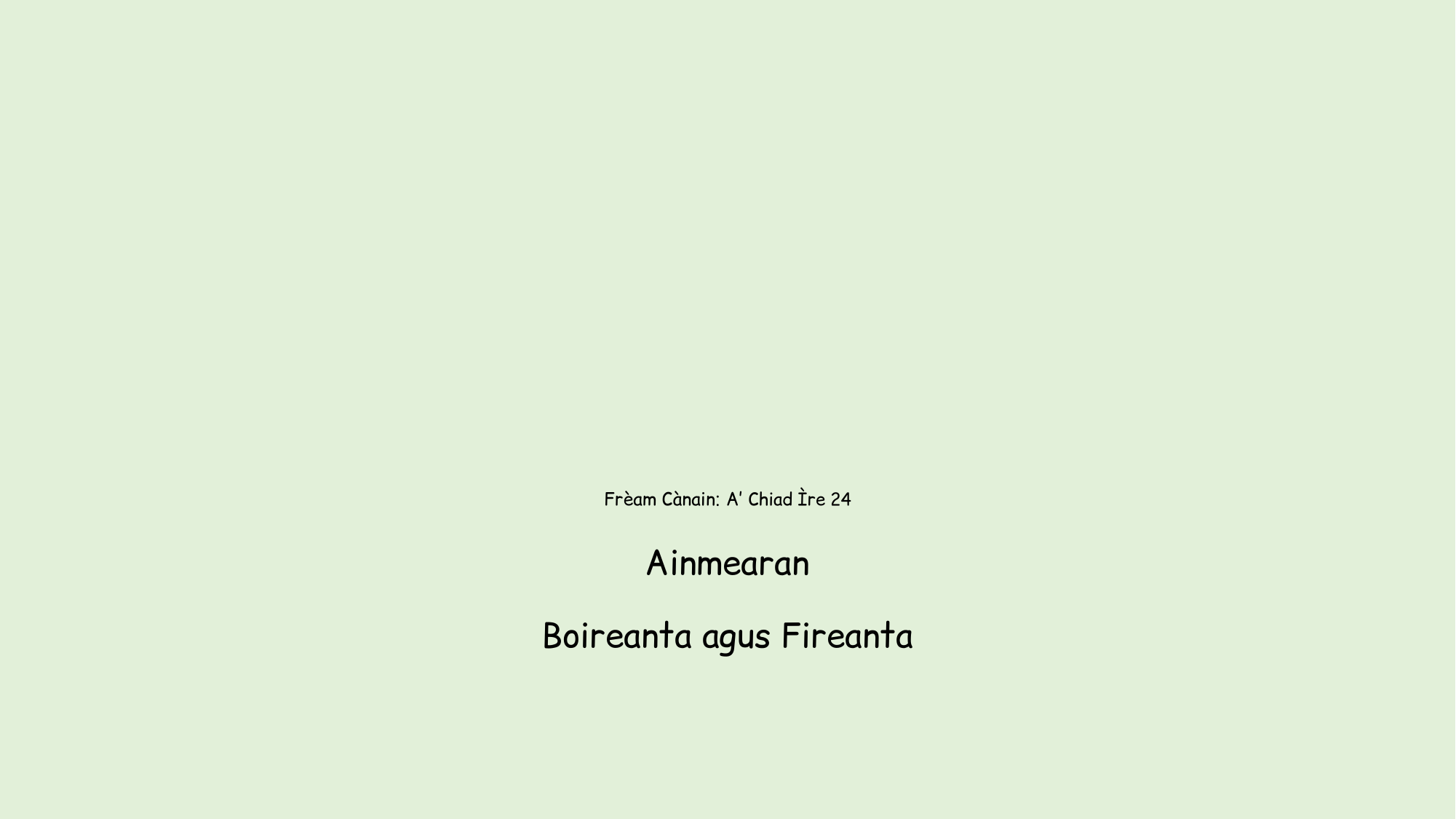

# Frèam Cànain: A’ Chiad Ìre 24 Ainmearan Boireanta agus Fireanta